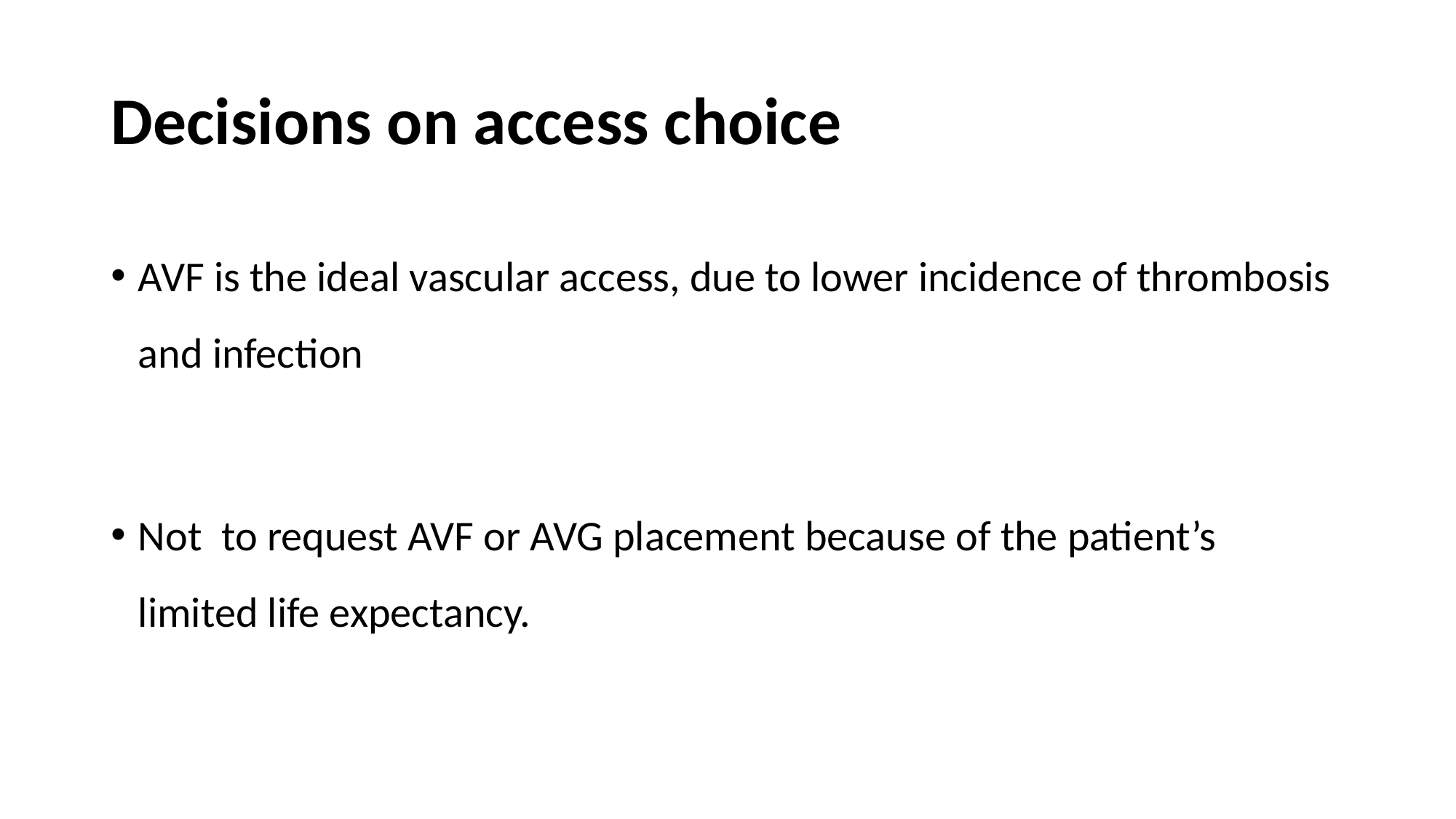

# Decisions on access choice
AVF is the ideal vascular access, due to lower incidence of thrombosis and infection

Not  to request AVF or AVG placement because of the patient’s limited life expectancy.